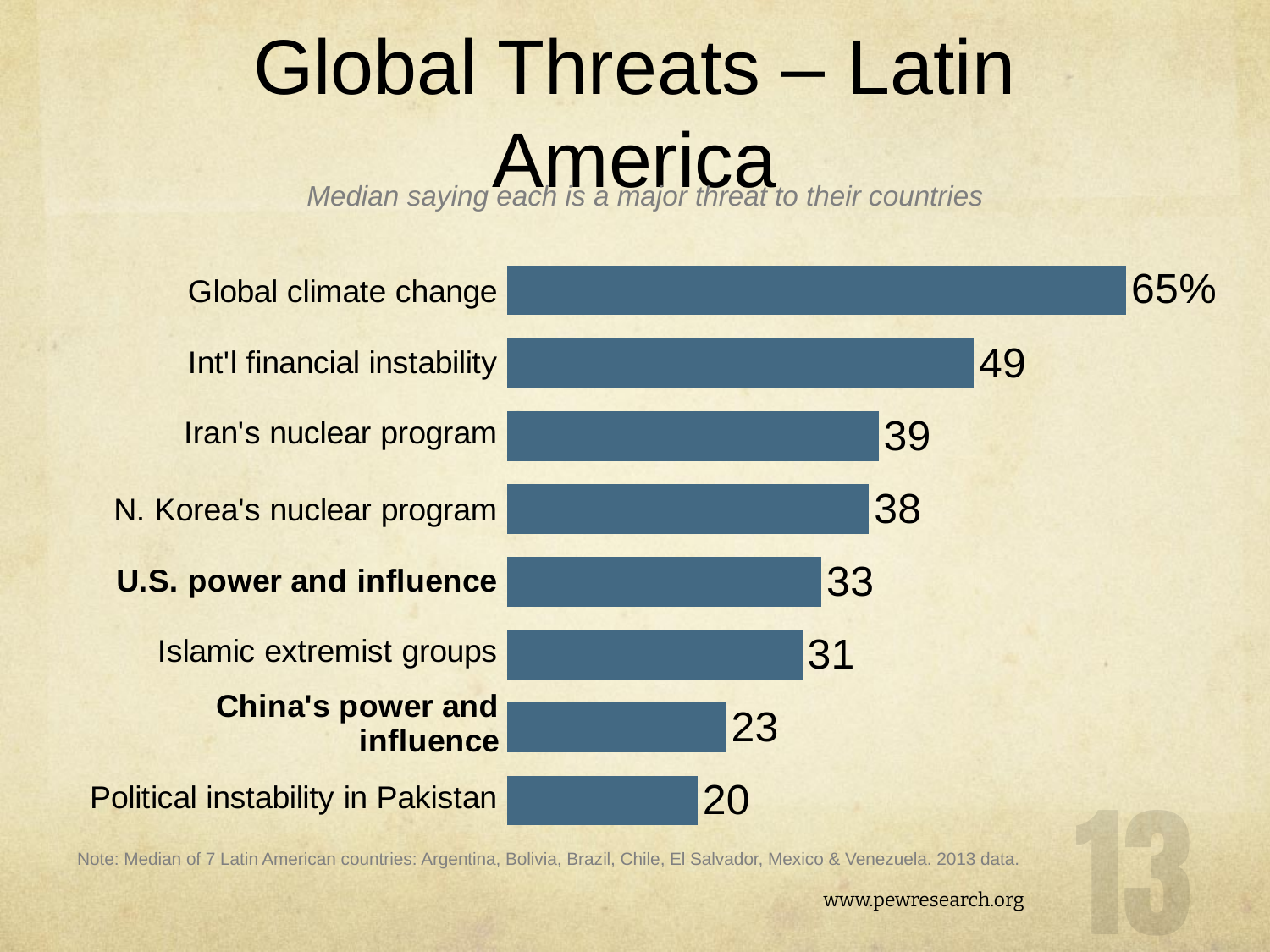

# Global Threats – Latin America
Median saying each is a major threat to their countries

### Chart

| Category |  |
|---|---|
| global climate change | 65.0 |
| int'l financial instability | 49.0 |
| iran's nuclear program | 39.0 |
| n. korea's nuclear program | 38.0 |
| u.s. power and influence | 33.0 |
| islamic extremist groups | 31.0 |
| china's power and influence | 23.0 |
| political instability in pakistan | 20.0 |
Note: Median of 7 Latin American countries: Argentina, Bolivia, Brazil, Chile, El Salvador, Mexico & Venezuela. 2013 data.
www.pewresearch.org
13